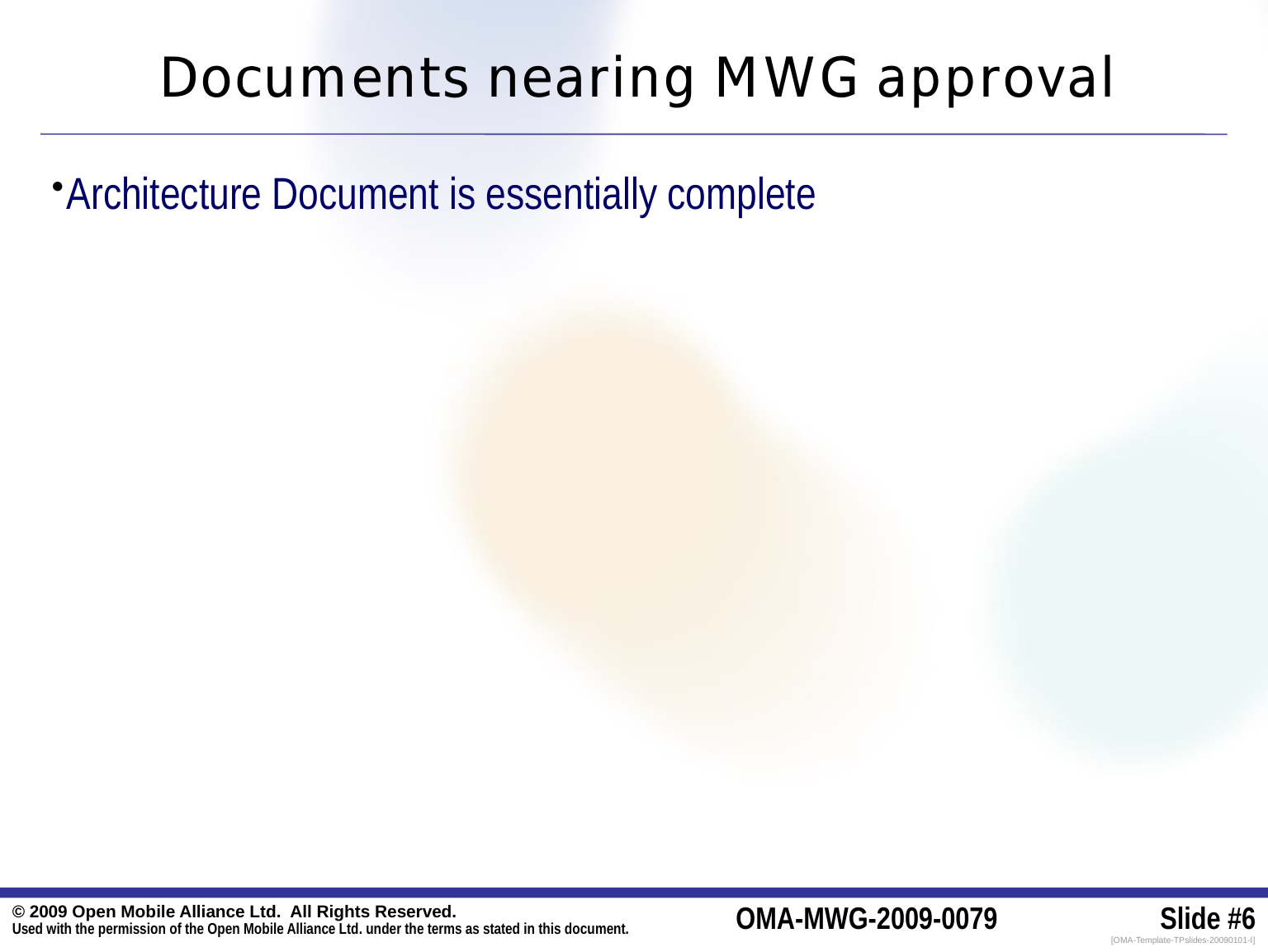

# Documents nearing MWG approval
Architecture Document is essentially complete